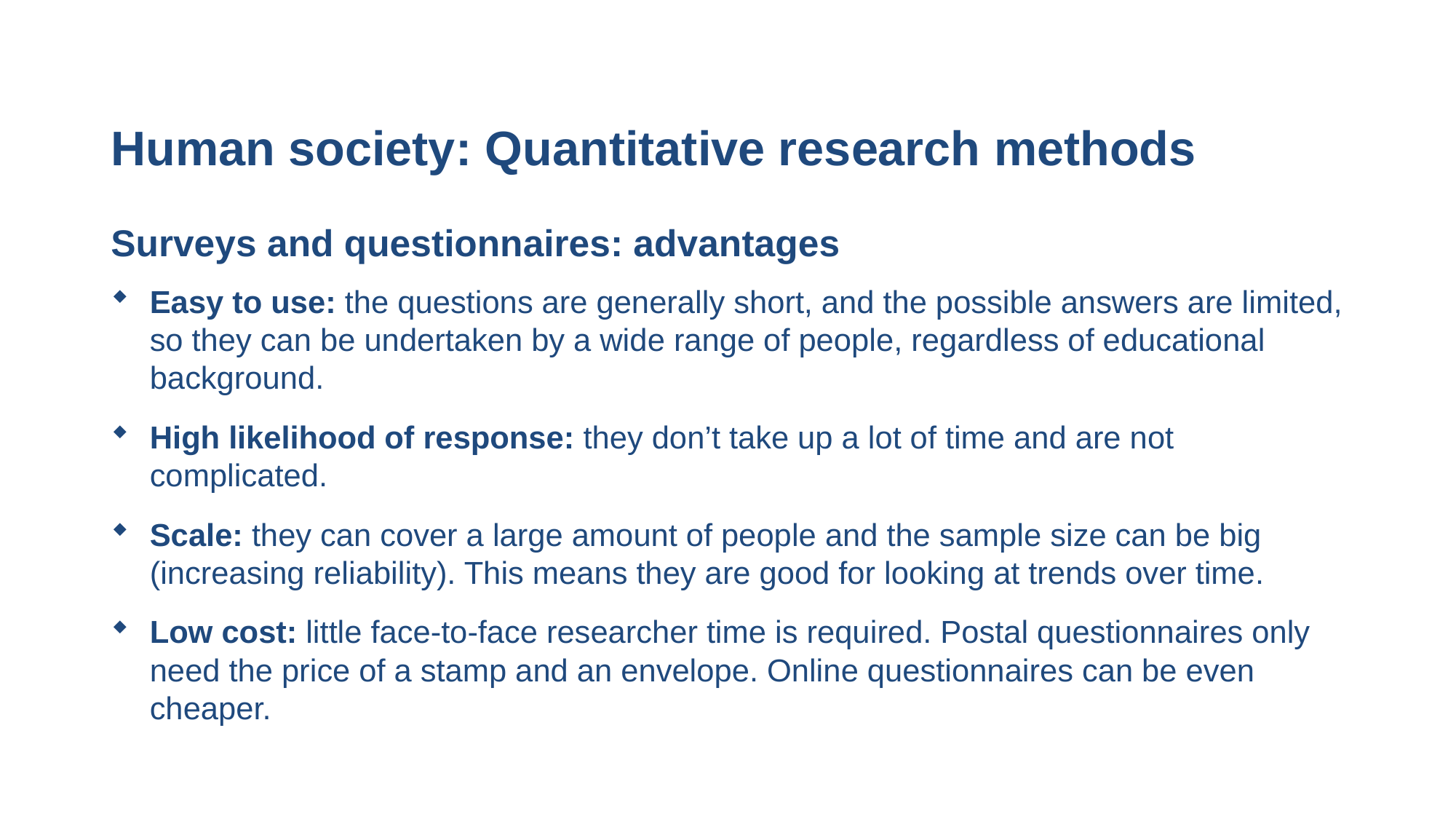

# Human society: Quantitative research methods
Surveys and questionnaires: advantages
Easy to use: the questions are generally short, and the possible answers are limited, so they can be undertaken by a wide range of people, regardless of educational background.
High likelihood of response: they don’t take up a lot of time and are not complicated.
Scale: they can cover a large amount of people and the sample size can be big (increasing reliability). This means they are good for looking at trends over time.
Low cost: little face-to-face researcher time is required. Postal questionnaires only need the price of a stamp and an envelope. Online questionnaires can be even cheaper.